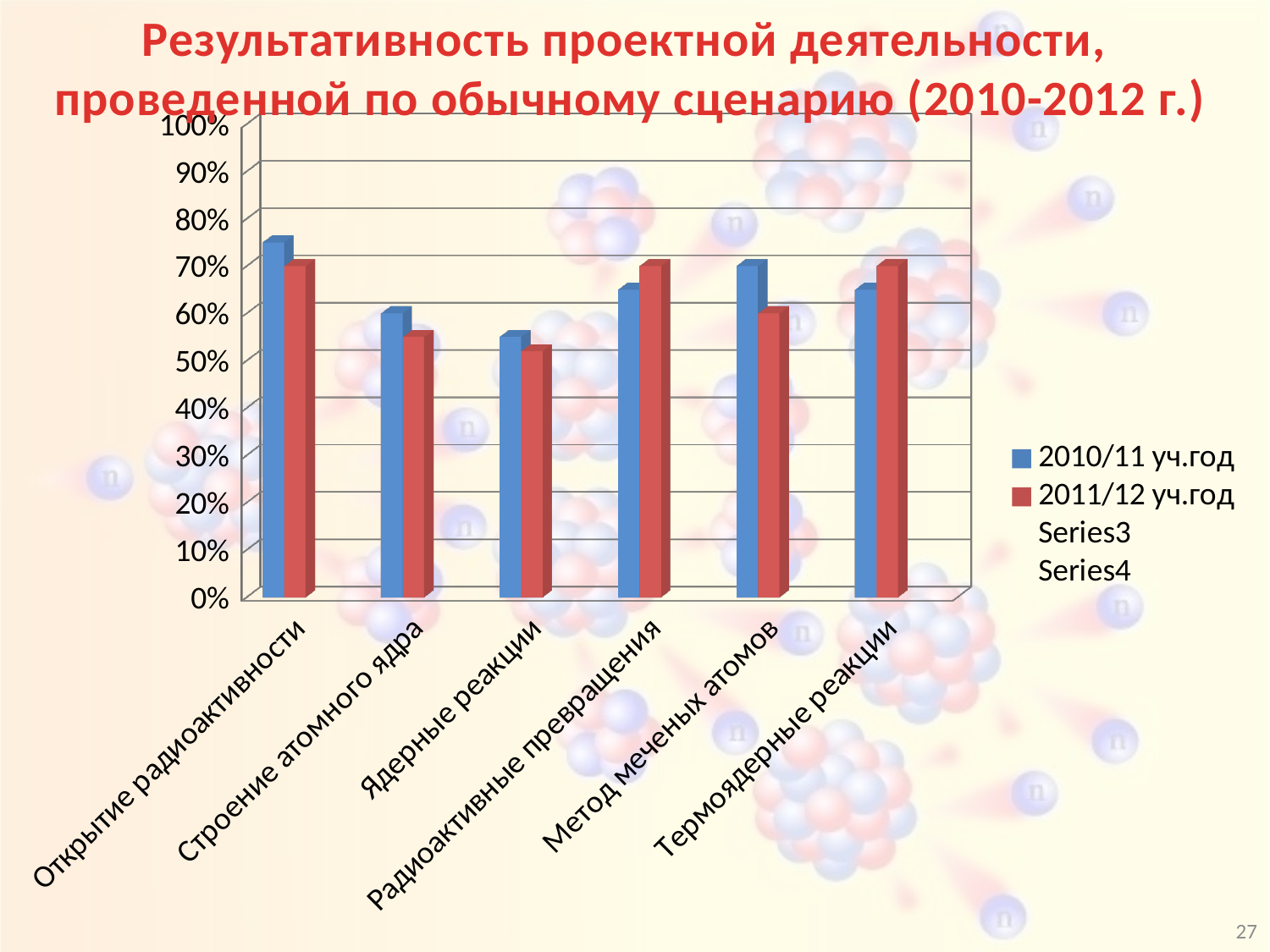

Результативность проектной деятельности,
проведенной по обычному сценарию (2010-2012 г.)

[unsupported chart]

27